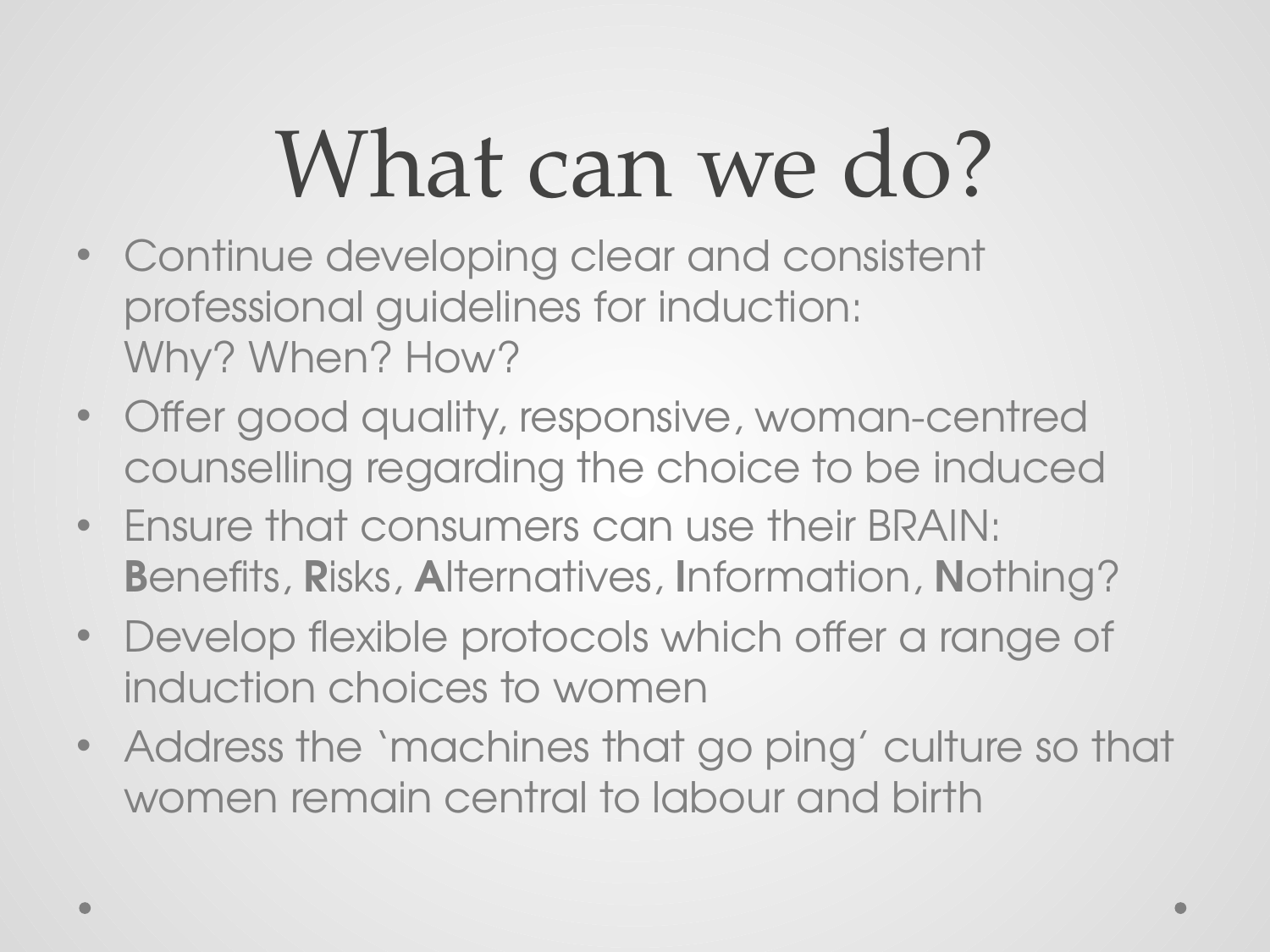

# What can we do?
Continue developing clear and consistent professional guidelines for induction:
Why? When? How?
Offer good quality, responsive, woman-centred counselling regarding the choice to be induced
Ensure that consumers can use their BRAIN:
Benefits, Risks, Alternatives, Information, Nothing?
Develop flexible protocols which offer a range of induction choices to women
Address the ‘machines that go ping’ culture so that women remain central to labour and birth